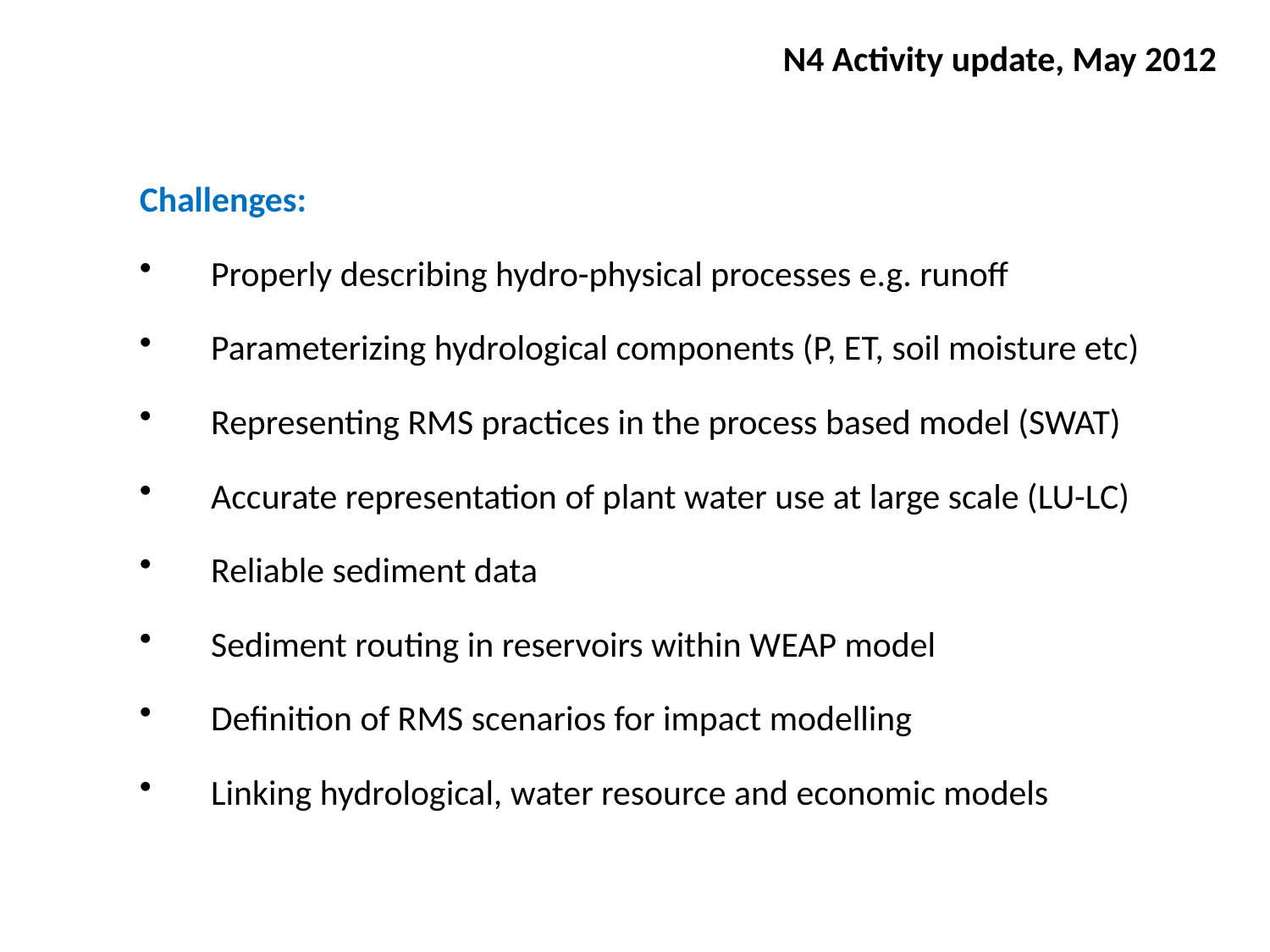

N4 Activity update, May 2012

Challenges:
Properly describing hydro-physical processes e.g. runoff
Parameterizing hydrological components (P, ET, soil moisture etc)
Representing RMS practices in the process based model (SWAT)
Accurate representation of plant water use at large scale (LU-LC)
Reliable sediment data
Sediment routing in reservoirs within WEAP model
Definition of RMS scenarios for impact modelling
Linking hydrological, water resource and economic models